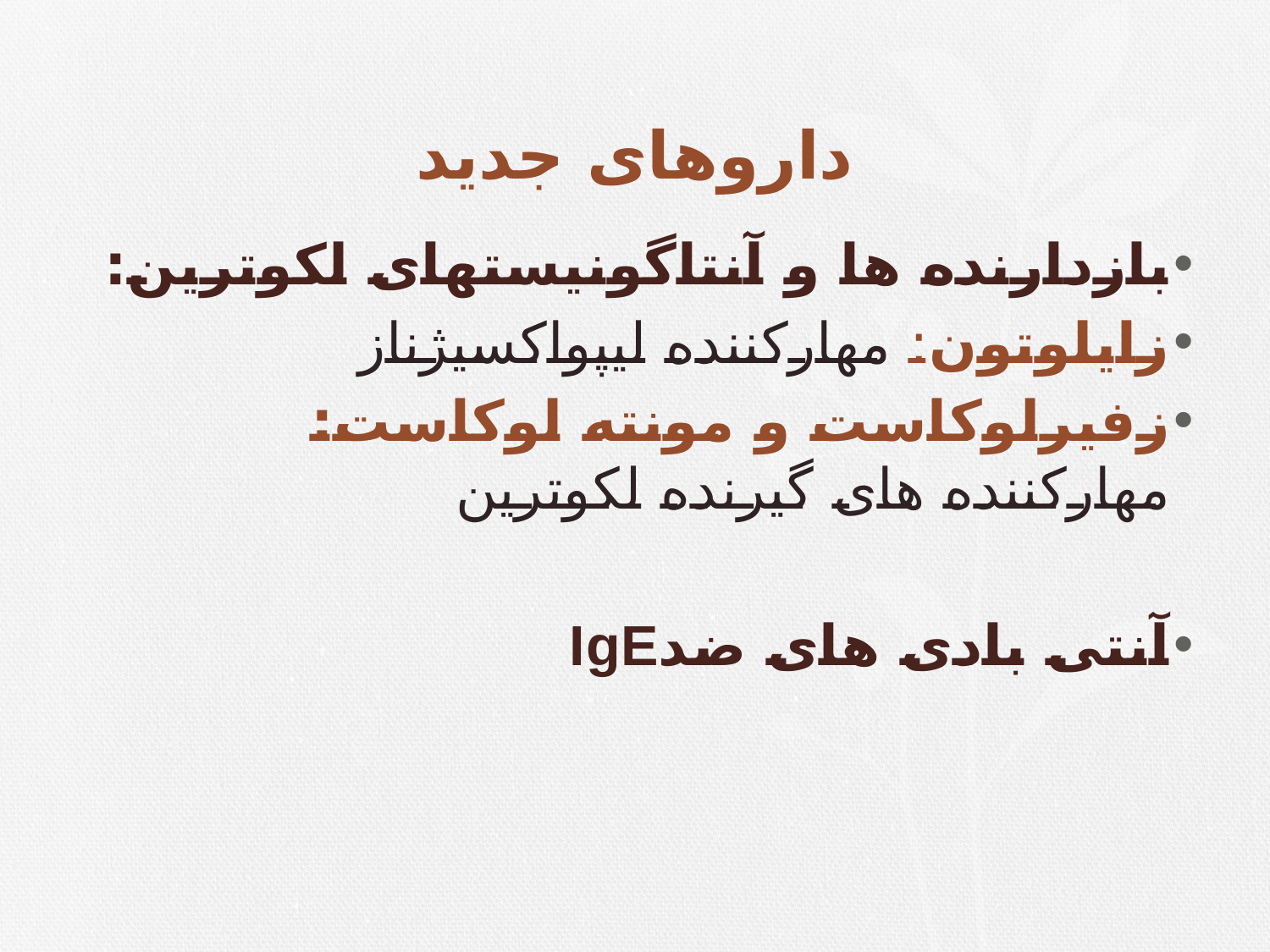

# داروهای جدید
بازدارنده ها و آنتاگونیستهای لکوترین:
زایلوتون: مهارکننده لیپواکسیژناز
زفیرلوکاست و مونته لوکاست: مهارکننده های گیرنده لکوترین

آنتی بادی های ضدIgE